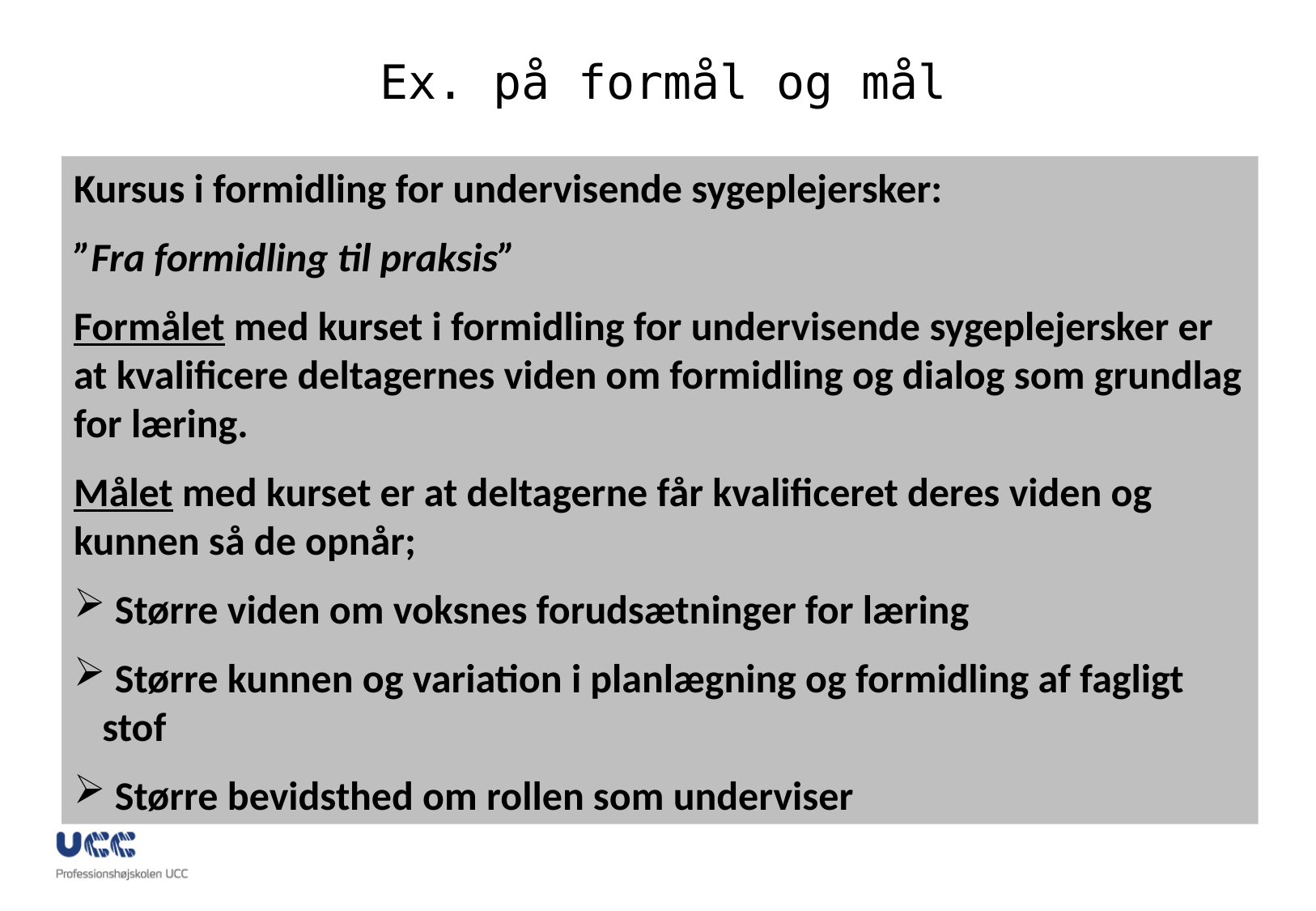

Ex. på formål og mål
Kursus i formidling for undervisende sygeplejersker:
”Fra formidling til praksis”
Formålet med kurset i formidling for undervisende sygeplejersker er at kvalificere deltagernes viden om formidling og dialog som grundlag for læring.
Målet med kurset er at deltagerne får kvalificeret deres viden og kunnen så de opnår;
 Større viden om voksnes forudsætninger for læring
 Større kunnen og variation i planlægning og formidling af fagligt stof
 Større bevidsthed om rollen som underviser